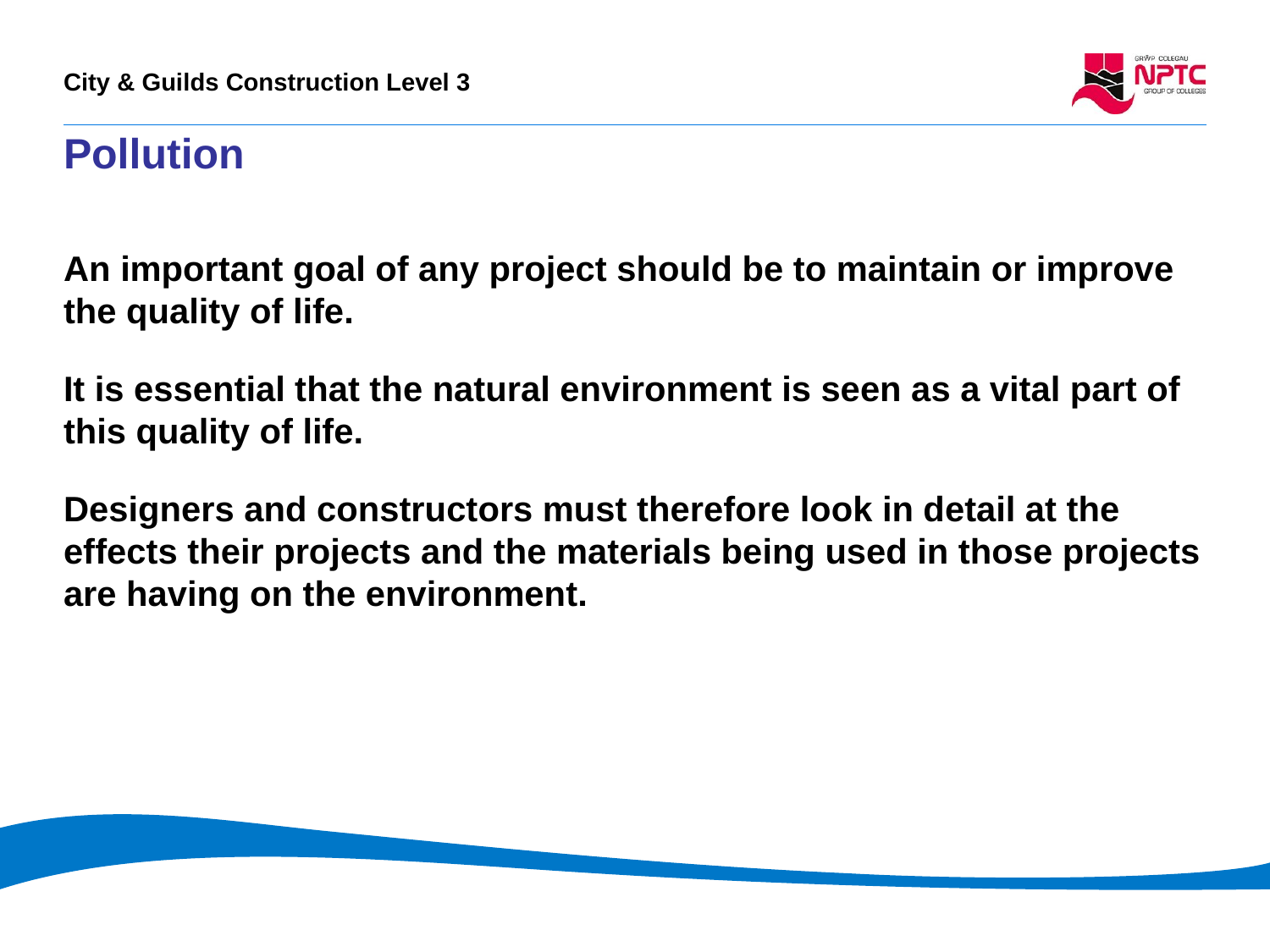

# Pollution
An important goal of any project should be to maintain or improve the quality of life.
It is essential that the natural environment is seen as a vital part of this quality of life.
Designers and constructors must therefore look in detail at the effects their projects and the materials being used in those projects are having on the environment.